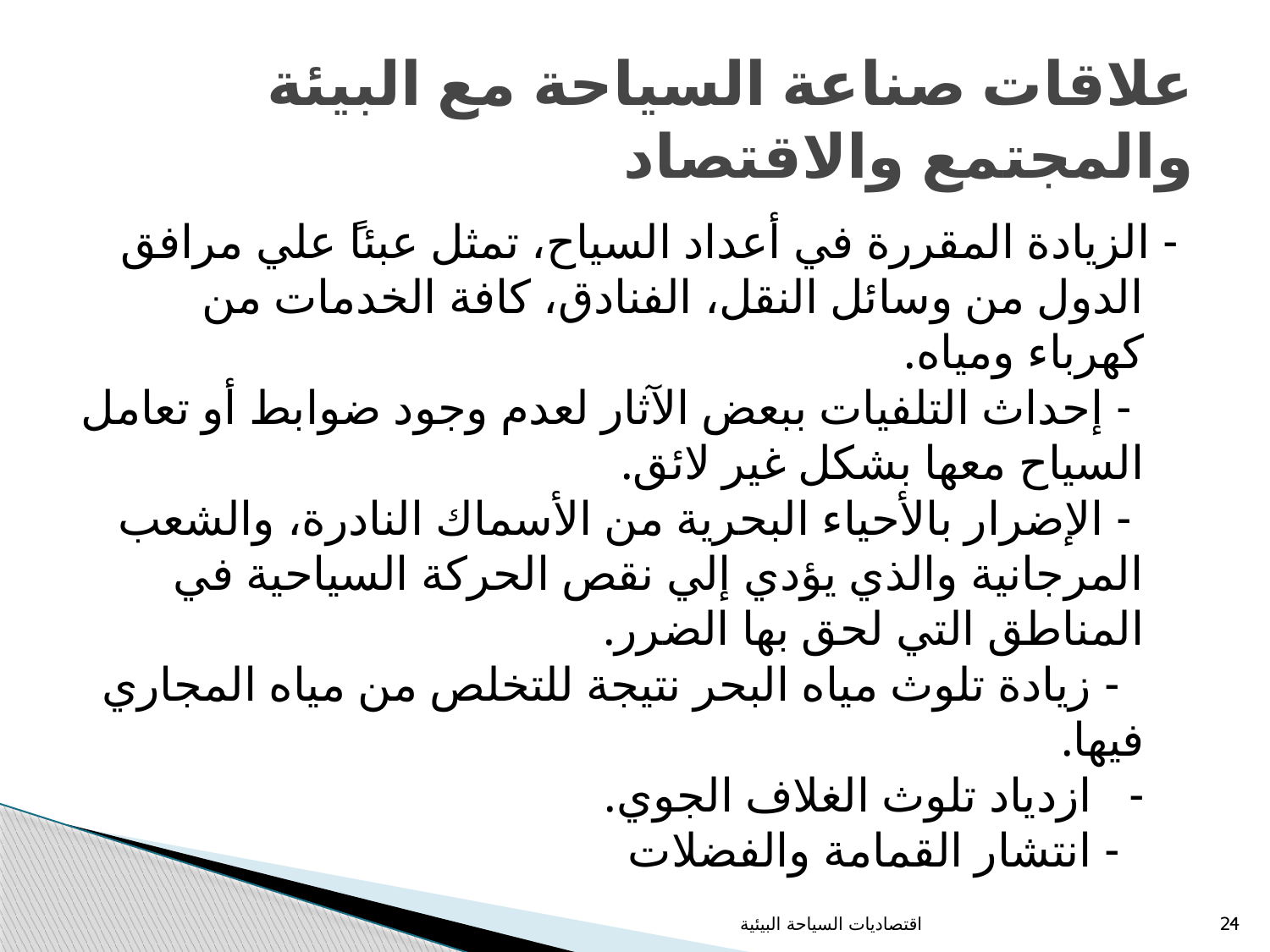

# علاقات صناعة السياحة مع البيئة والمجتمع والاقتصاد
- الزيادة المقررة في أعداد السياح، تمثل عبئاً علي مرافق الدول من وسائل النقل، الفنادق، كافة الخدمات من كهرباء ومياه.
 - إحداث التلفيات ببعض الآثار لعدم وجود ضوابط أو تعامل السياح معها بشكل غير لائق.
 - الإضرار بالأحياء البحرية من الأسماك النادرة، والشعب المرجانية والذي يؤدي إلي نقص الحركة السياحية في المناطق التي لحق بها الضرر.
  - زيادة تلوث مياه البحر نتيجة للتخلص من مياه المجاري فيها.
-   ازدياد تلوث الغلاف الجوي.
  - انتشار القمامة والفضلات
اقتصاديات السياحة البيئية
24